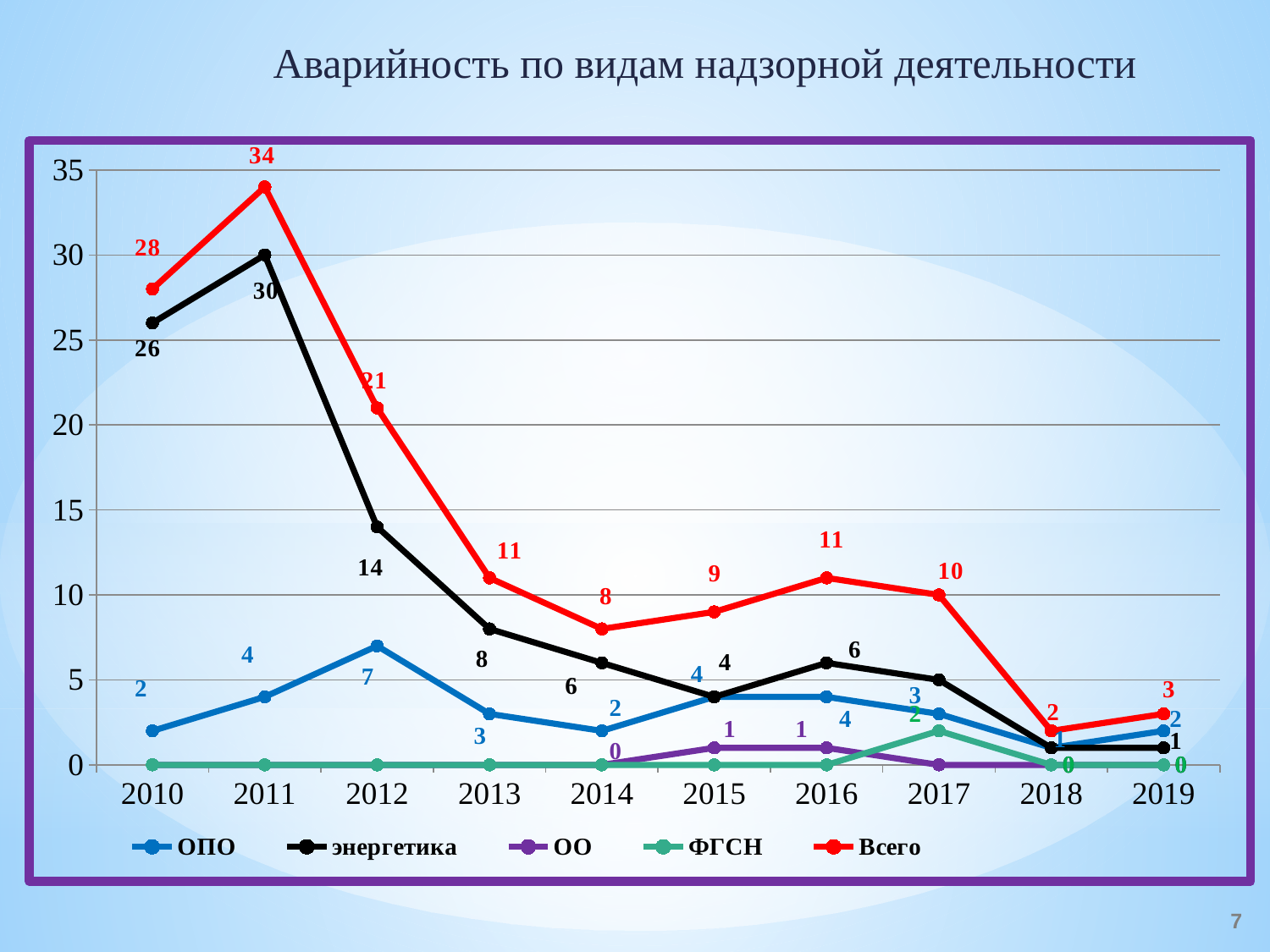

Аварийность по видам надзорной деятельности

### Chart

| Category | ОПО | энергетика | ОО | ФГСН | Всего  |
|---|---|---|---|---|---|
| 2010 | 2.0 | 26.0 | None | 0.0 | 28.0 |
| 2011 | 4.0 | 30.0 | None | 0.0 | 34.0 |
| 2012 | 7.0 | 14.0 | None | 0.0 | 21.0 |
| 2013 | 3.0 | 8.0 | None | 0.0 | 11.0 |
| 2014 | 2.0 | 6.0 | 0.0 | 0.0 | 8.0 |
| 2015 | 4.0 | 4.0 | 1.0 | 0.0 | 9.0 |
| 2016 | 4.0 | 6.0 | 1.0 | 0.0 | 11.0 |
| 2017 | 3.0 | 5.0 | 0.0 | 2.0 | 10.0 |
| 2018 | 1.0 | 1.0 | 0.0 | 0.0 | 2.0 |
| 2019 | 2.0 | 1.0 | 0.0 | 0.0 | 3.0 |
7